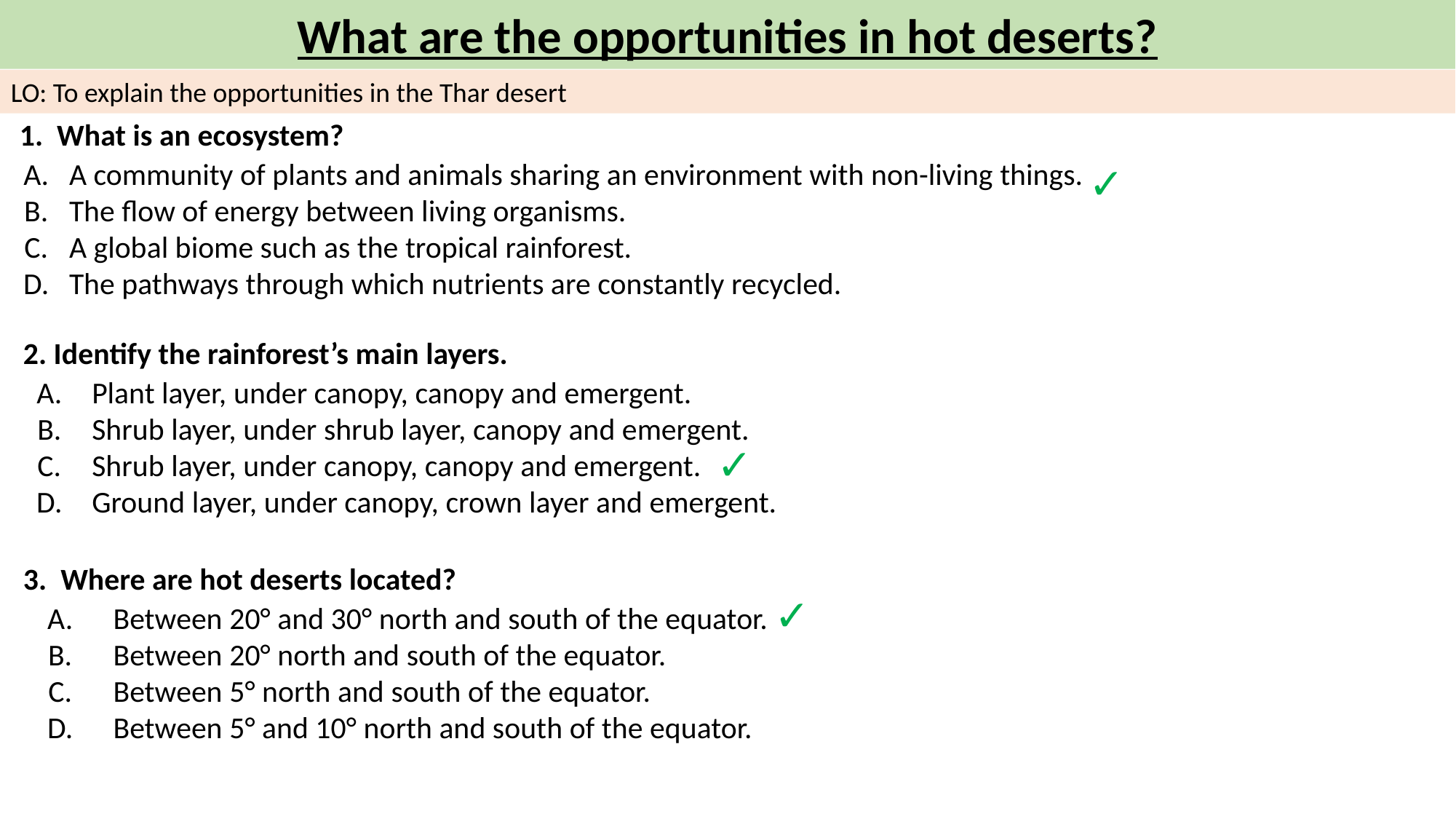

What are the opportunities in hot deserts?
LO: To explain the opportunities in the Thar desert
| 1. What is an ecosystem? |  |
| --- | --- |
| A. | A community of plants and animals sharing an environment with non-living things. |
| B. | The flow of energy between living organisms. |
| C. | A global biome such as the tropical rainforest. |
| D. | The pathways through which nutrients are constantly recycled. |
✓
| 2. Identify the rainforest’s main layers. |  |
| --- | --- |
| A. | Plant layer, under canopy, canopy and emergent. |
| B. | Shrub layer, under shrub layer, canopy and emergent. |
| C. | Shrub layer, under canopy, canopy and emergent. |
| D. | Ground layer, under canopy, crown layer and emergent. |
✓
| 3. Where are hot deserts located? |  |
| --- | --- |
| A. | Between 20° and 30° north and south of the equator. |
| B. | Between 20° north and south of the equator. |
| C. | Between 5° north and south of the equator. |
| D. | Between 5° and 10° north and south of the equator. |
✓